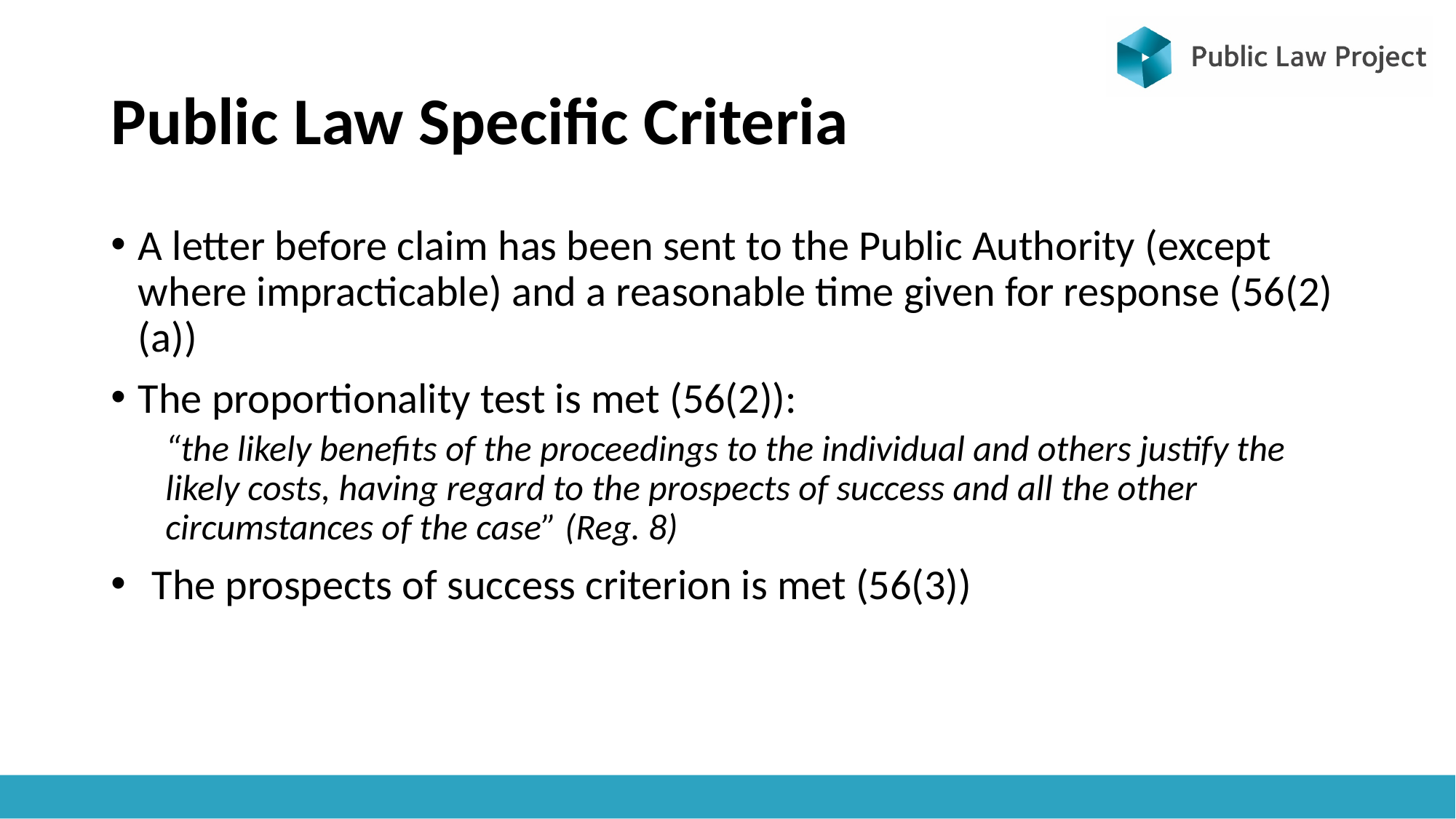

# Public Law Specific Criteria
A letter before claim has been sent to the Public Authority (except where impracticable) and a reasonable time given for response (56(2)(a))
The proportionality test is met (56(2)):
“the likely benefits of the proceedings to the individual and others justify the likely costs, having regard to the prospects of success and all the other circumstances of the case” (Reg. 8)
The prospects of success criterion is met (56(3))